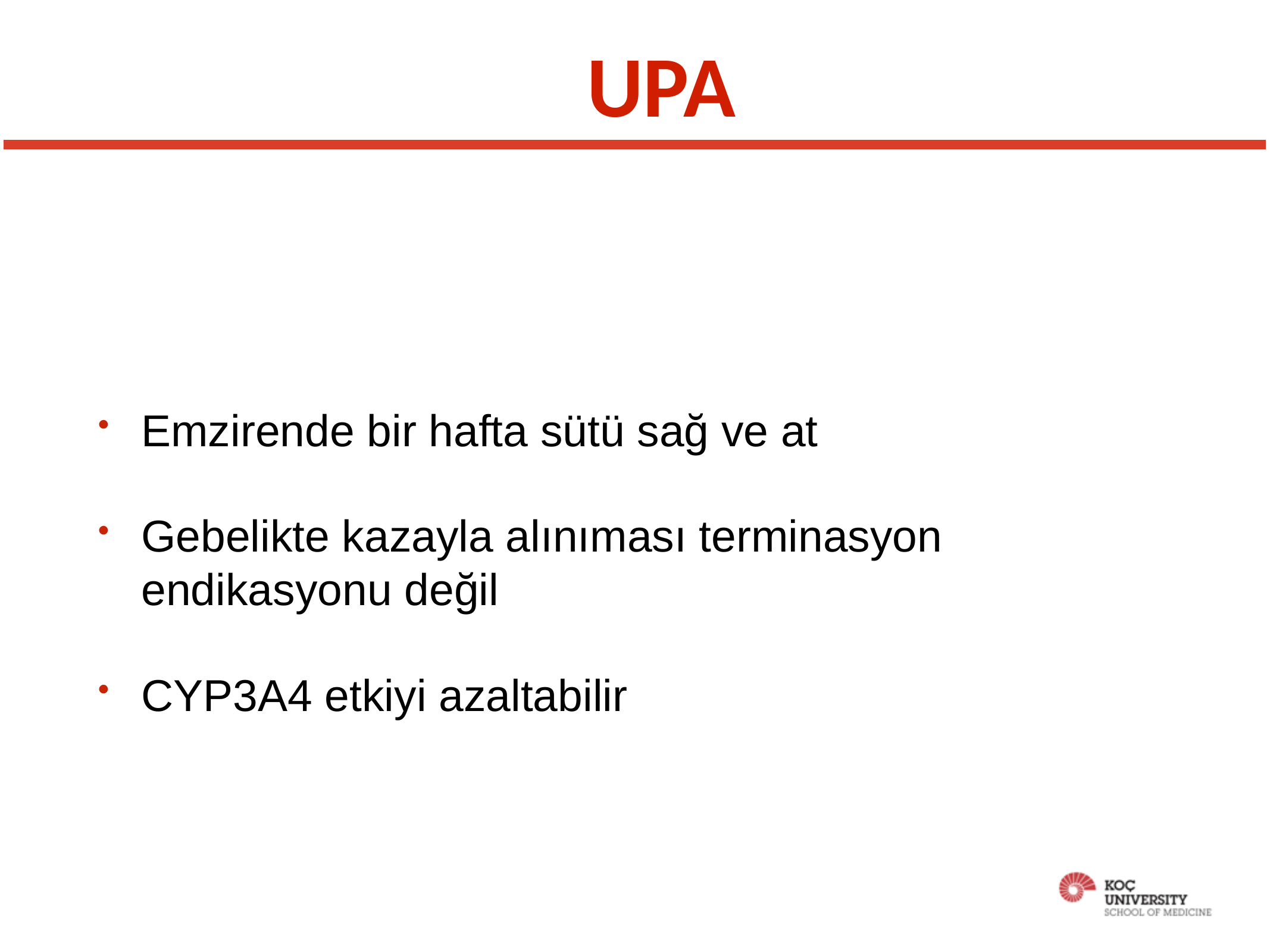

# UPA
Emzirende bir hafta sütü sağ ve at
Gebelikte kazayla alınıması terminasyon endikasyonu değil
CYP3A4 etkiyi azaltabilir